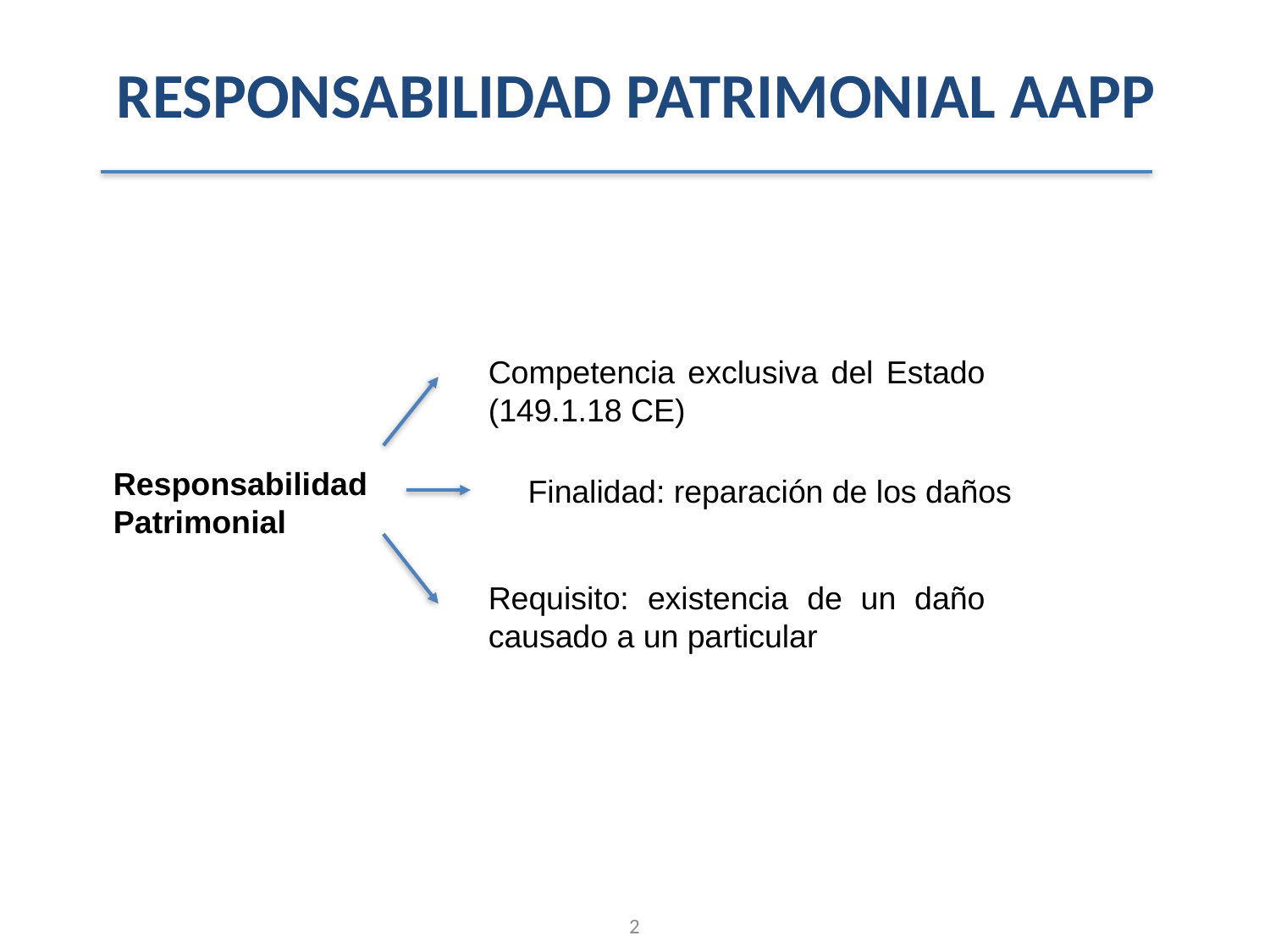

RESPONSABILIDAD PATRIMONIAL AAPP

Competencia exclusiva del Estado (149.1.18 CE)
Responsabilidad Patrimonial
Finalidad: reparación de los daños

Requisito: existencia de un daño causado a un particular
2